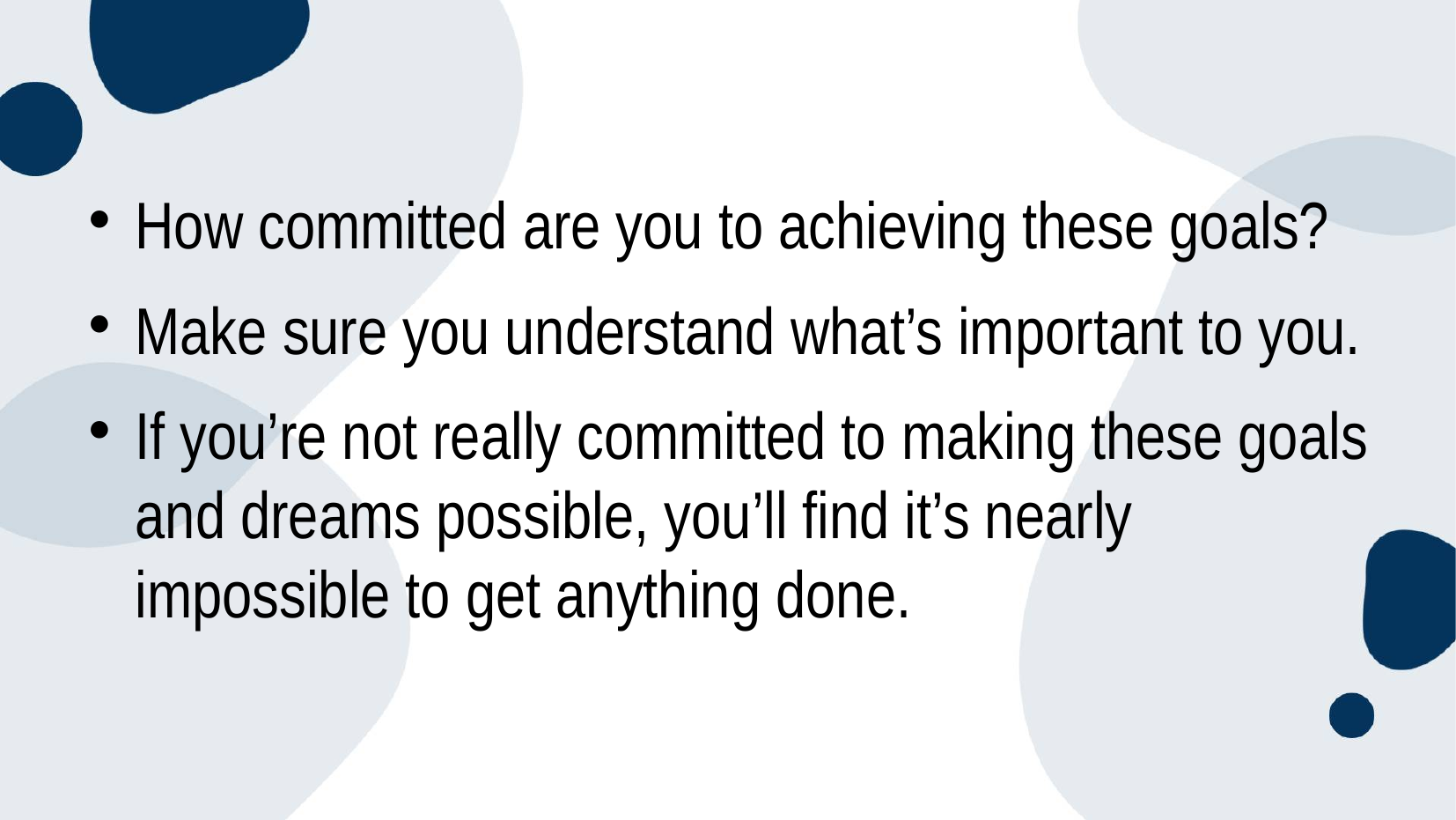

How committed are you to achieving these goals?
Make sure you understand what’s important to you.
If you’re not really committed to making these goals and dreams possible, you’ll find it’s nearly impossible to get anything done.